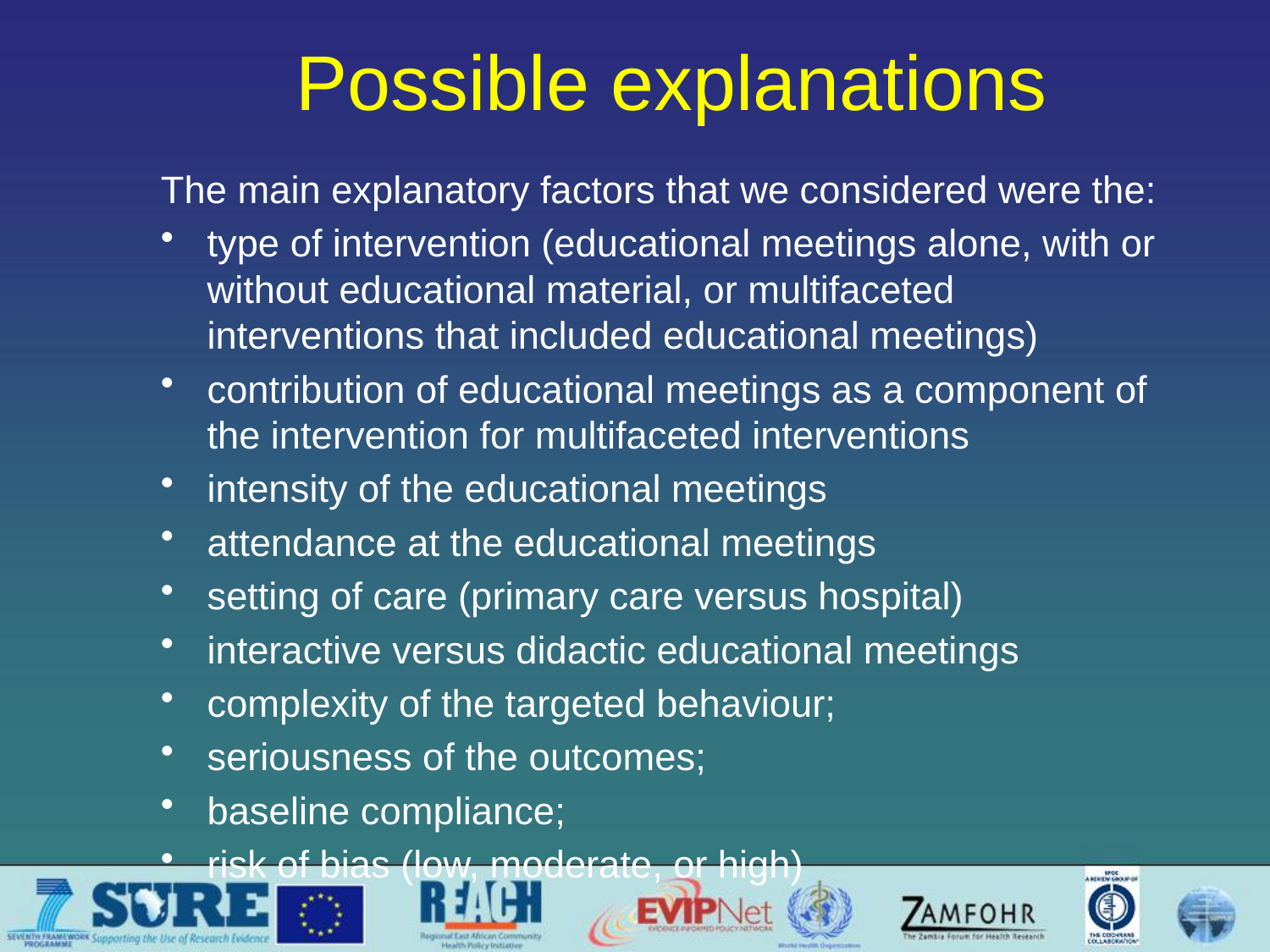

# Possible explanations
The main explanatory factors that we considered were the:
type of intervention (educational meetings alone, with or without educational material, or multifaceted interventions that included educational meetings)
contribution of educational meetings as a component of the intervention for multifaceted interventions
intensity of the educational meetings
attendance at the educational meetings
setting of care (primary care versus hospital)
interactive versus didactic educational meetings
complexity of the targeted behaviour;
seriousness of the outcomes;
baseline compliance;
risk of bias (low, moderate, or high)